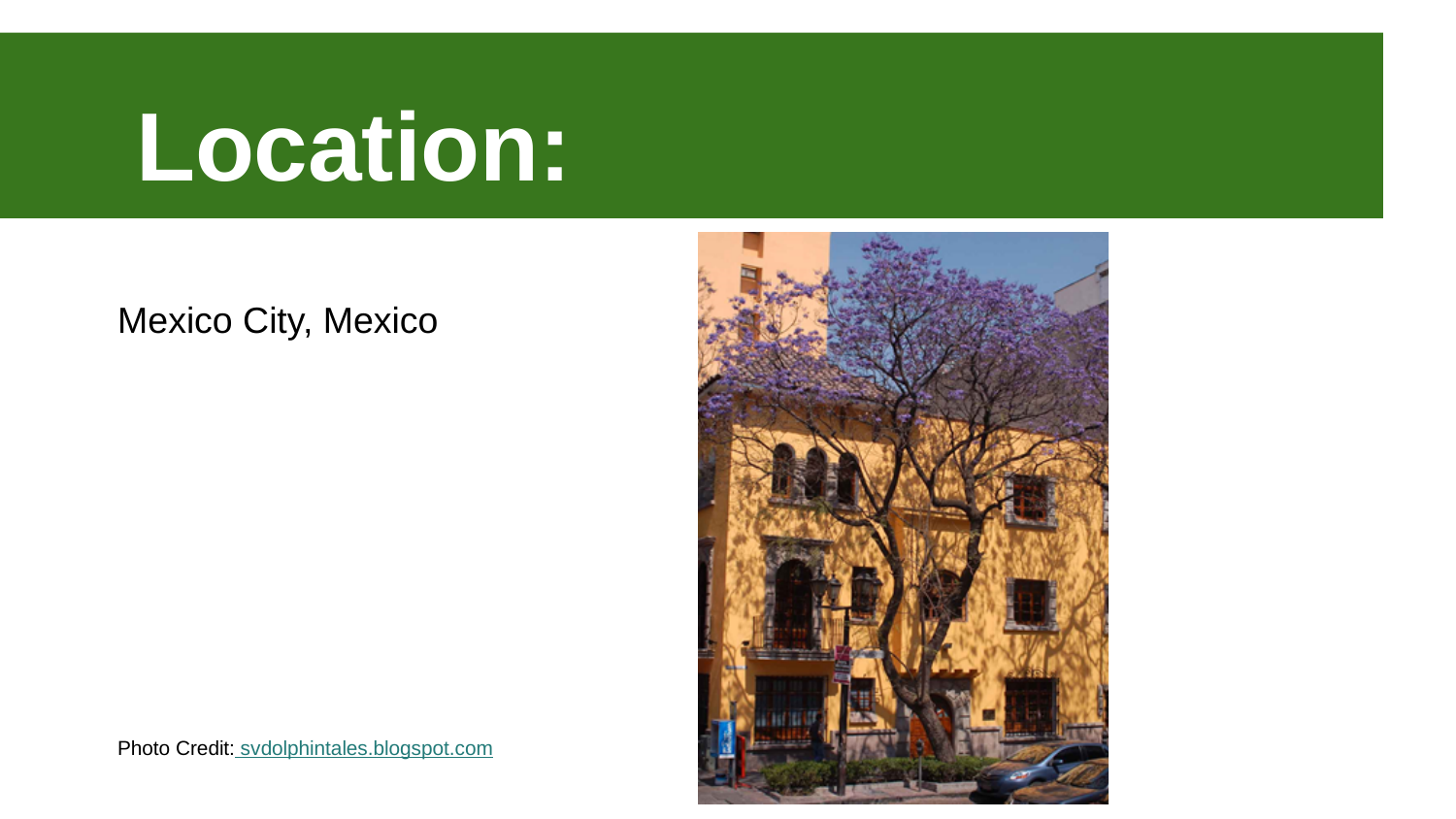

# Location:

Mexico City, Mexico

Photo Credit: svdolphintales.blogspot.com